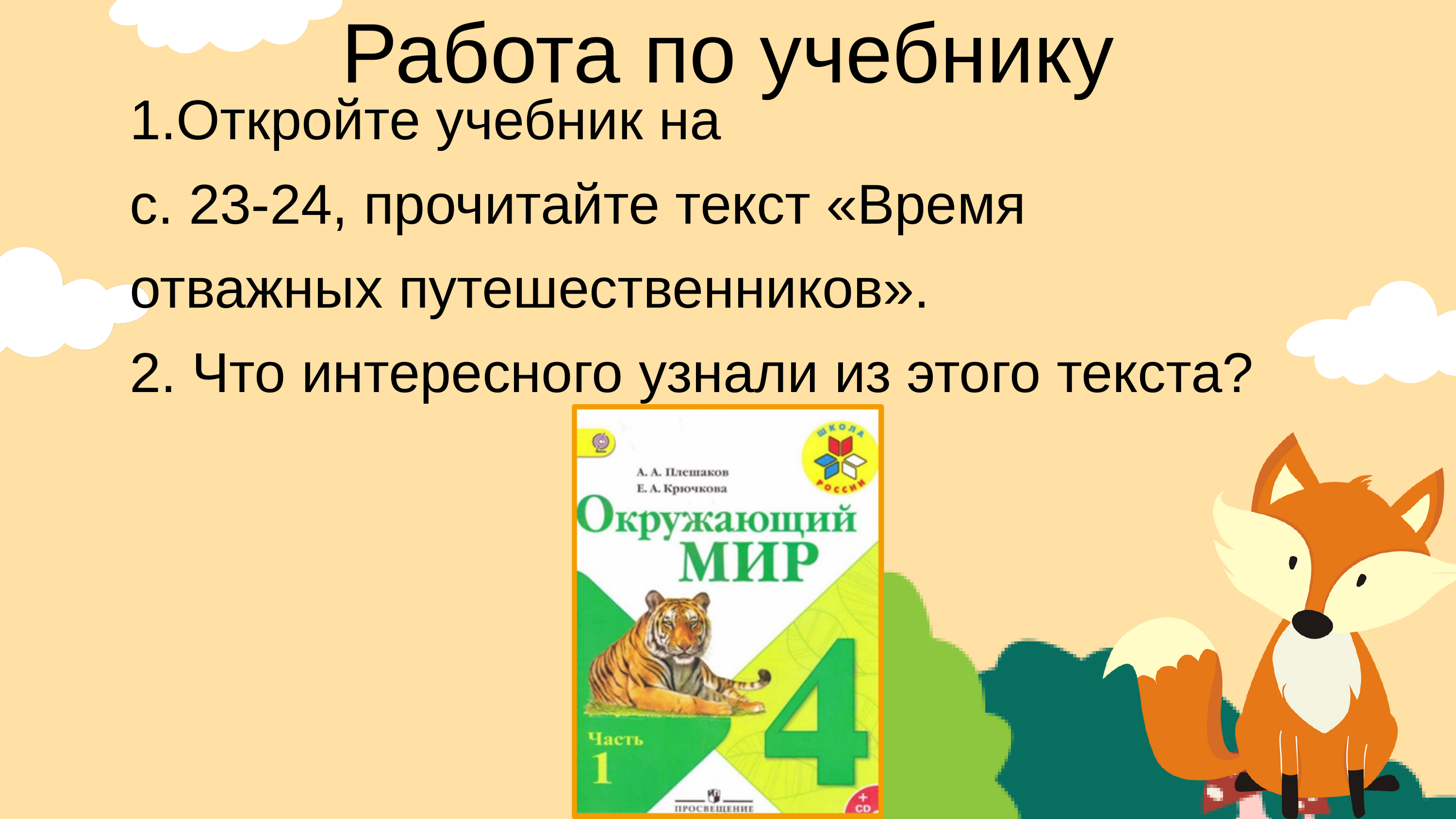

Работа по учебнику
1.Откройте учебник на
с. 23-24, прочитайте текст «Время
отважных путешественников».
2. Что интересного узнали из этого текста?